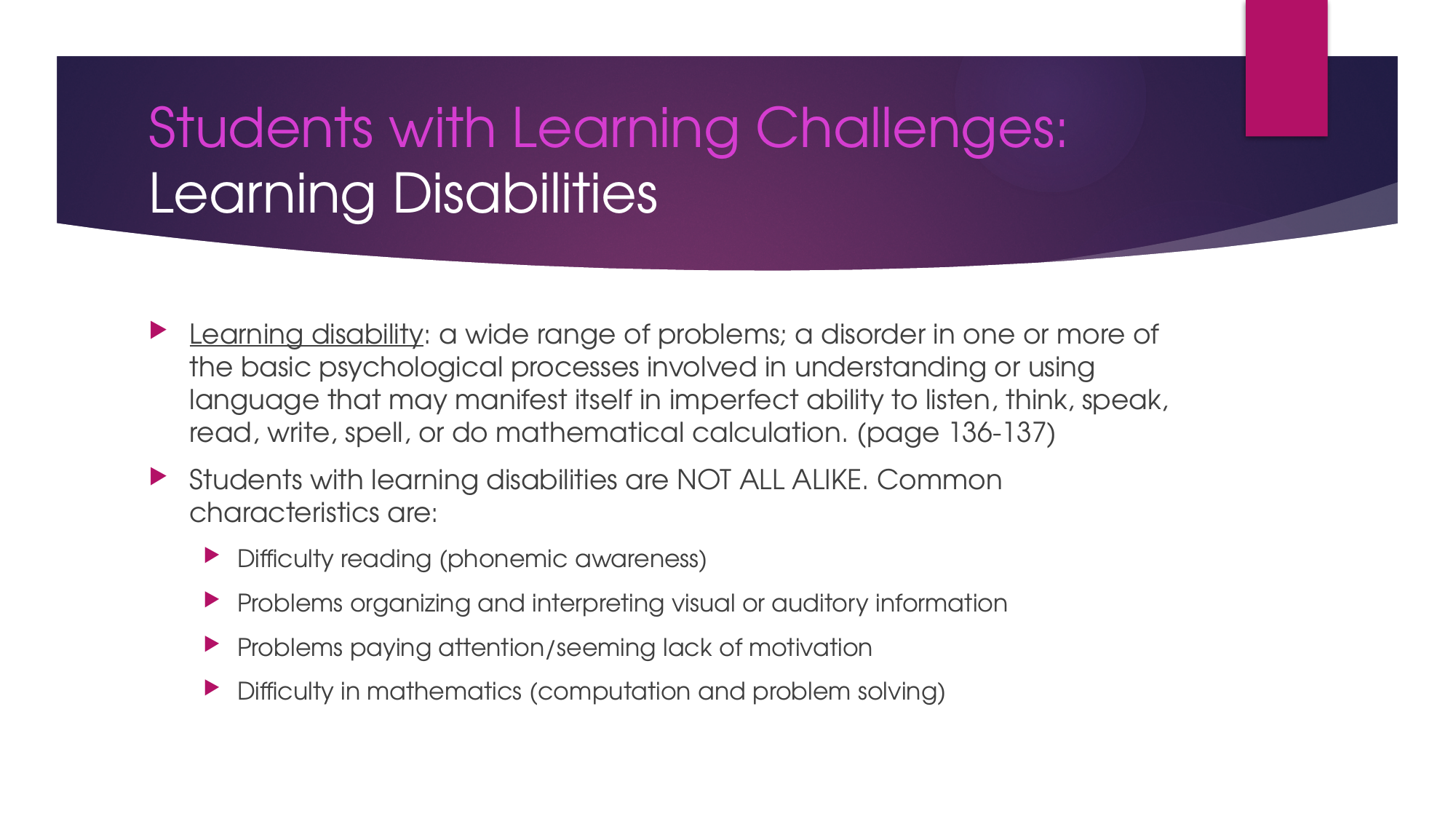

# Students with Learning Challenges: Learning Disabilities
Learning disability: a wide range of problems; a disorder in one or more of the basic psychological processes involved in understanding or using language that may manifest itself in imperfect ability to listen, think, speak, read, write, spell, or do mathematical calculation. (page 136-137)
Students with learning disabilities are NOT ALL ALIKE. Common characteristics are:
Difficulty reading (phonemic awareness)
Problems organizing and interpreting visual or auditory information
Problems paying attention/seeming lack of motivation
Difficulty in mathematics (computation and problem solving)